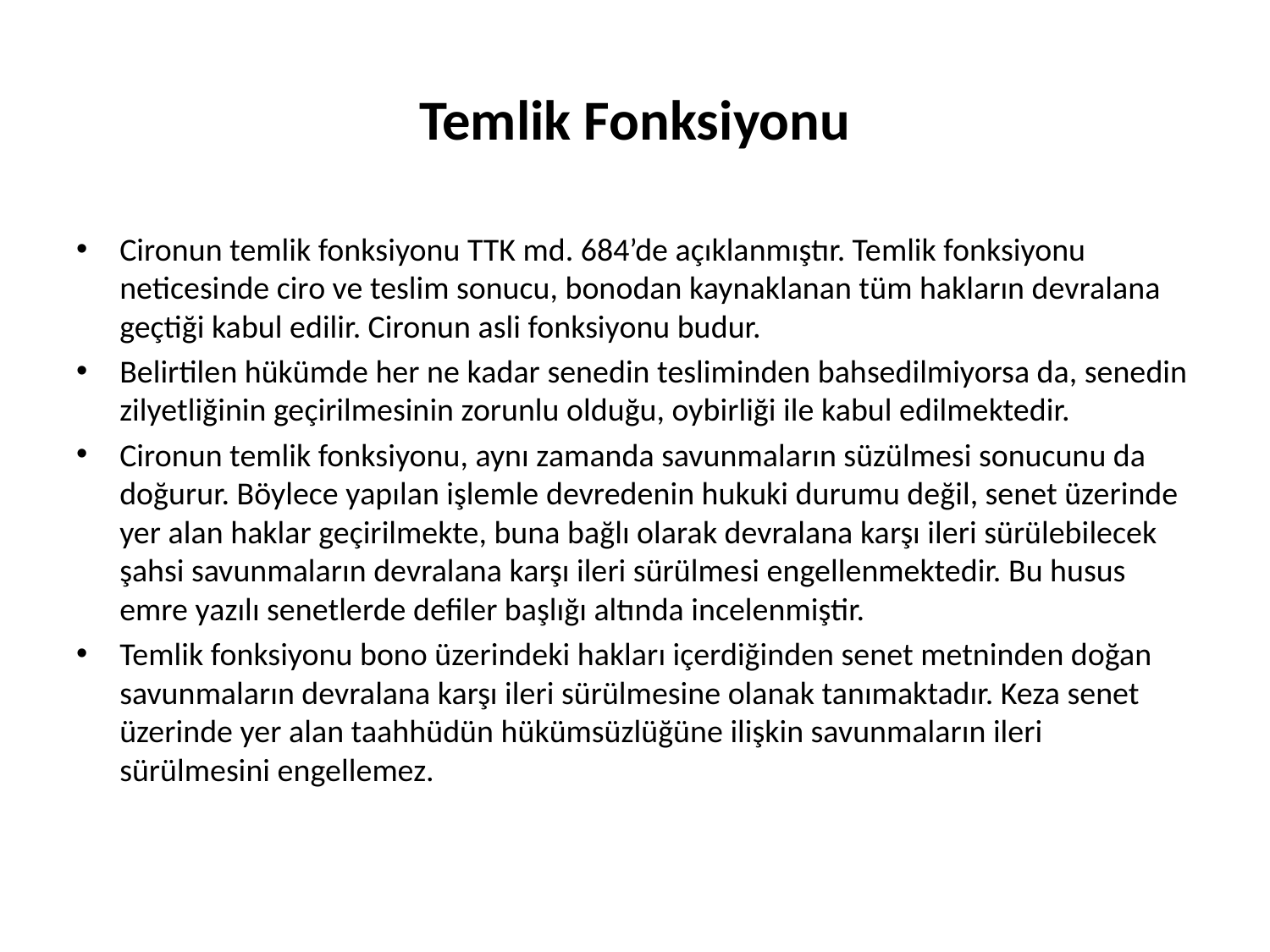

# Temlik Fonksiyonu
Cironun temlik fonksiyonu TTK md. 684’de açıklanmıştır. Temlik fonksiyonu neticesinde ciro ve teslim sonucu, bonodan kaynaklanan tüm hakların devralana geçtiği kabul edilir. Cironun asli fonksiyonu budur.
Belirtilen hükümde her ne kadar senedin tesliminden bahsedilmiyorsa da, senedin zilyetliğinin geçirilmesinin zorunlu olduğu, oybirliği ile kabul edilmektedir.
Cironun temlik fonksiyonu, aynı zamanda savunmaların süzülmesi sonucunu da doğurur. Böylece yapılan işlemle devredenin hukuki durumu değil, senet üzerinde yer alan haklar geçirilmekte, buna bağlı olarak devralana karşı ileri sürülebilecek şahsi savunmaların devralana karşı ileri sürülmesi engellenmektedir. Bu husus emre yazılı senetlerde defiler başlığı altında incelenmiştir.
Temlik fonksiyonu bono üzerindeki hakları içerdiğinden senet metninden doğan savunmaların devralana karşı ileri sürülmesine olanak tanımaktadır. Keza senet üzerinde yer alan taahhüdün hükümsüzlüğüne ilişkin savunmaların ileri sürülmesini engellemez.